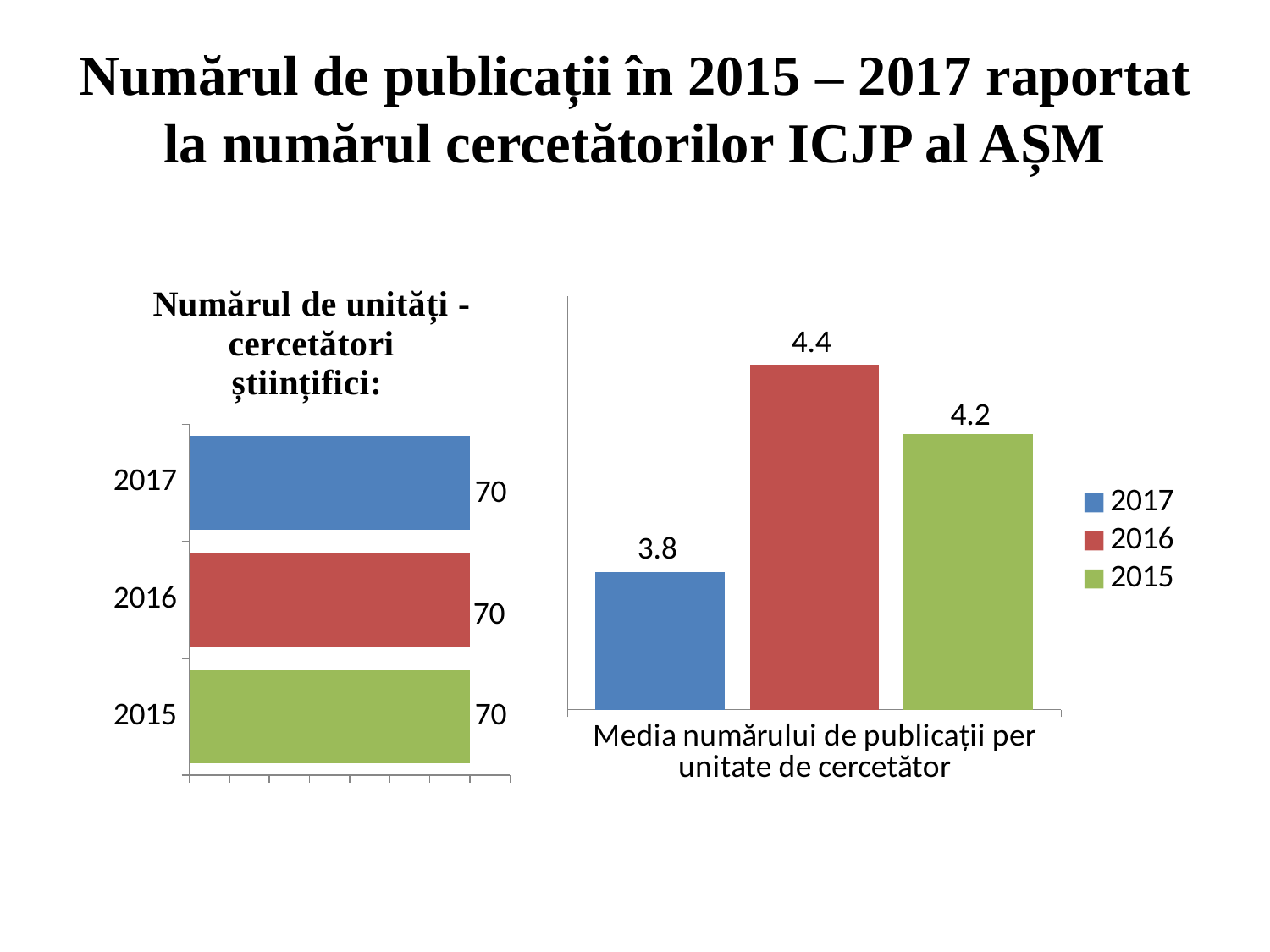

# Numărul de publicații în 2015 – 2017 raportat la numărul cercetătorilor ICJP al AȘM

### Chart: Numărul de unități - cercetători științifici:

| Category | Cercetători științifici  |
|---|---|
| 2015 | 70.0 |
| 2016 | 70.0 |
| 2017 | 70.0 |

### Chart

| Category | 2017 | 2016 | 2015 |
|---|---|---|---|
| Media numărului de publicații per unitate de cercetător | 3.8 | 4.4 | 4.2 |